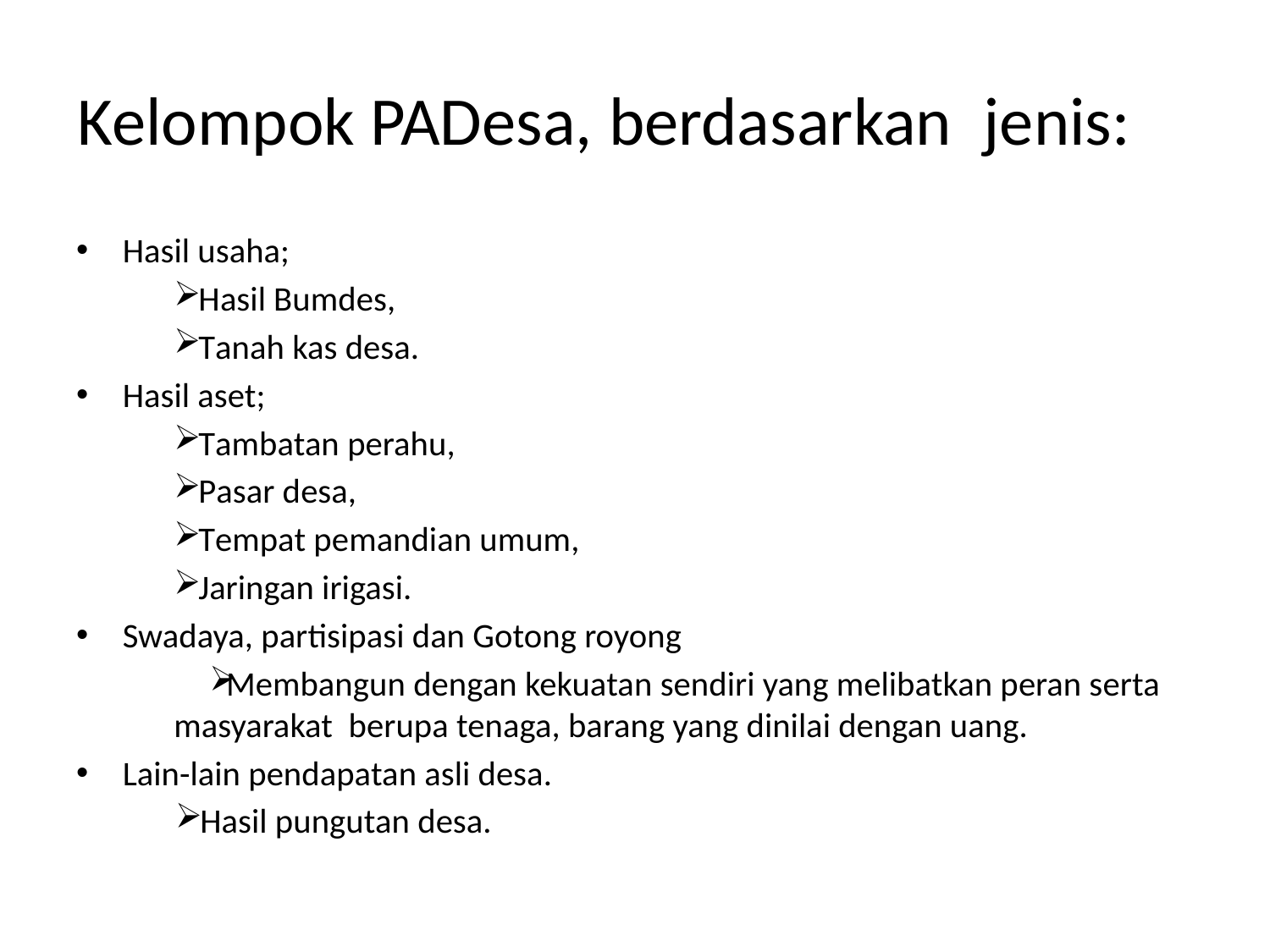

# Kelompok PADesa, berdasarkan  jenis:
Hasil usaha;
 Hasil Bumdes,
 Tanah kas desa.
Hasil aset;
 Tambatan perahu,
 Pasar desa,
 Tempat pemandian umum,
 Jaringan irigasi.
Swadaya, partisipasi dan Gotong royong
Membangun dengan kekuatan sendiri yang melibatkan peran serta masyarakat  berupa tenaga, barang yang dinilai dengan uang.
Lain-lain pendapatan asli desa.
 Hasil pungutan desa.